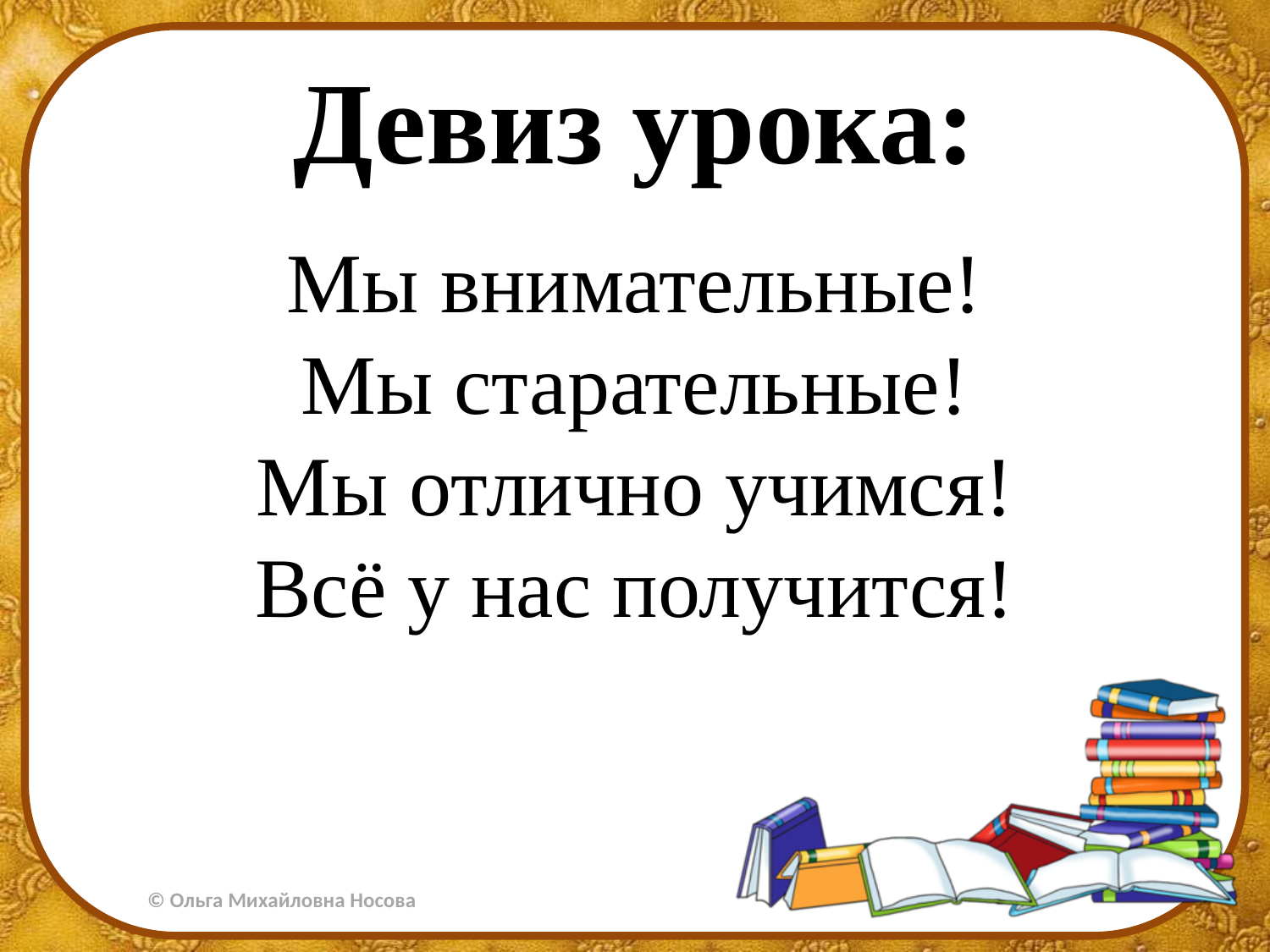

# Девиз урока:
Мы внимательные!
Мы старательные!
Мы отлично учимся!
Всё у нас получится!